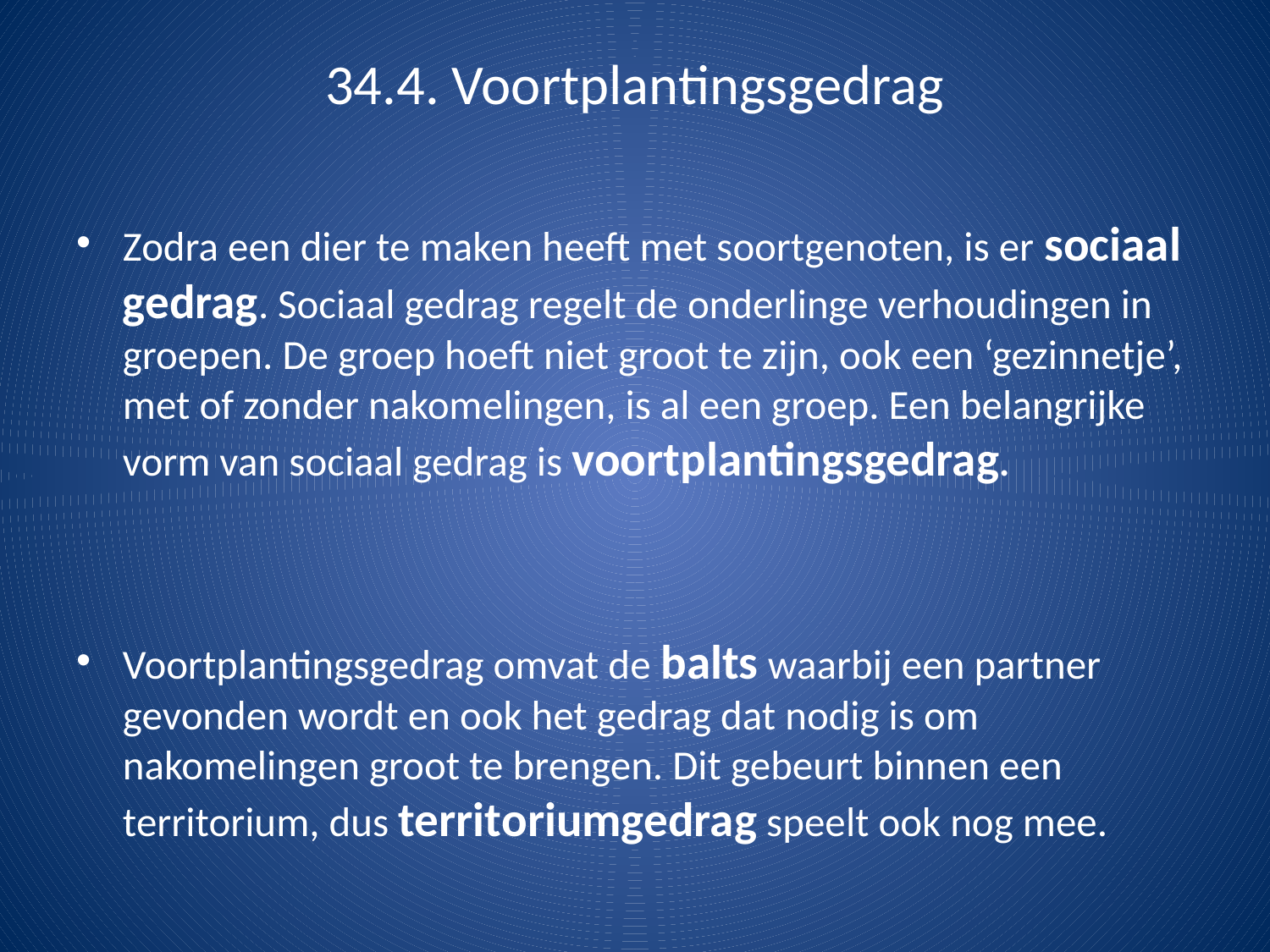

# 34.4. Voortplantingsgedrag
Zodra een dier te maken heeft met soortgenoten, is er sociaal gedrag. Sociaal gedrag regelt de onderlinge verhoudingen in groepen. De groep hoeft niet groot te zijn, ook een ‘gezinnetje’, met of zonder nakomelingen, is al een groep. Een belangrijke vorm van sociaal gedrag is voortplantingsgedrag.

Voortplantingsgedrag omvat de balts waarbij een partner gevonden wordt en ook het gedrag dat nodig is om nakomelingen groot te brengen. Dit gebeurt binnen een territorium, dus territoriumgedrag speelt ook nog mee.